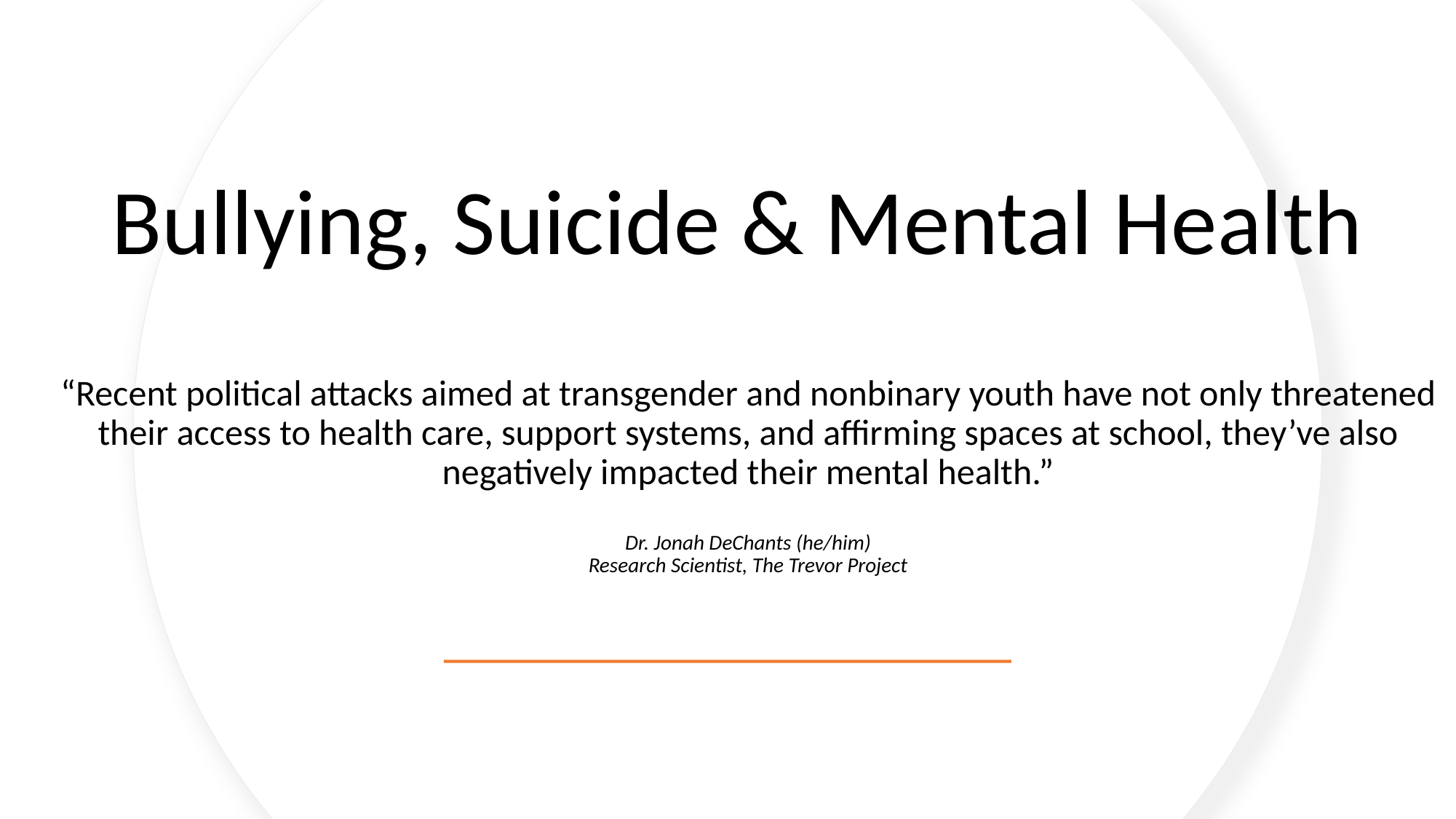

# Bullying, Suicide & Mental Health “Recent political attacks aimed at transgender and nonbinary youth have not only threatened their access to health care, support systems, and affirming spaces at school, they’ve also negatively impacted their mental health.” Dr. Jonah DeChants (he/him) Research Scientist, The Trevor Project